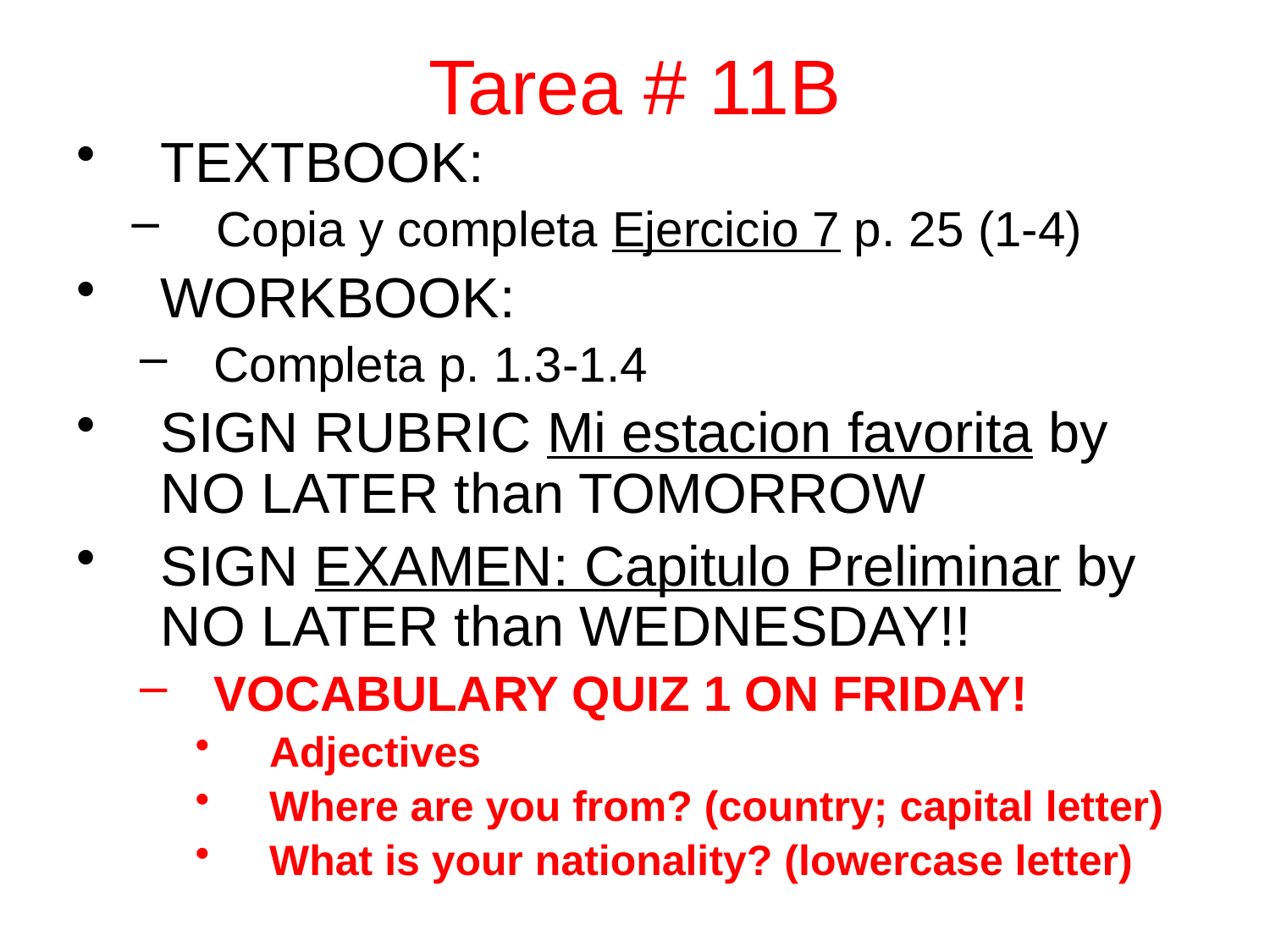

Tarea # 11B
TEXTBOOK:
Copia y completa Ejercicio 7 p. 25 (1-4)
WORKBOOK:
Completa p. 1.3-1.4
SIGN RUBRIC Mi estacion favorita by NO LATER than TOMORROW
SIGN EXAMEN: Capitulo Preliminar by NO LATER than WEDNESDAY!!
VOCABULARY QUIZ 1 ON FRIDAY!
Adjectives
Where are you from? (country; capital letter)
What is your nationality? (lowercase letter)